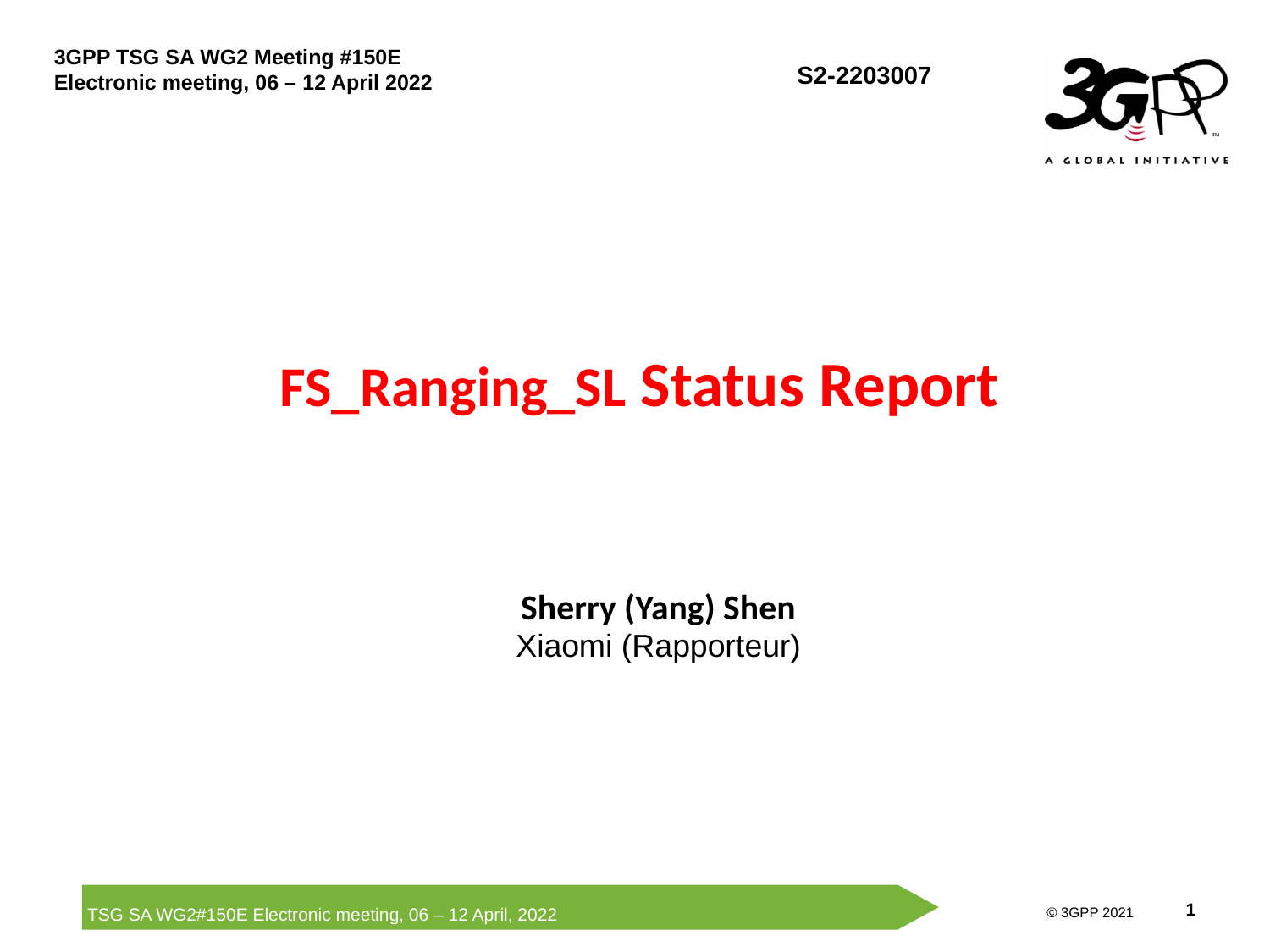

S2-2203007
# FS_Ranging_SL Status Report
Sherry (Yang) Shen
Xiaomi (Rapporteur)